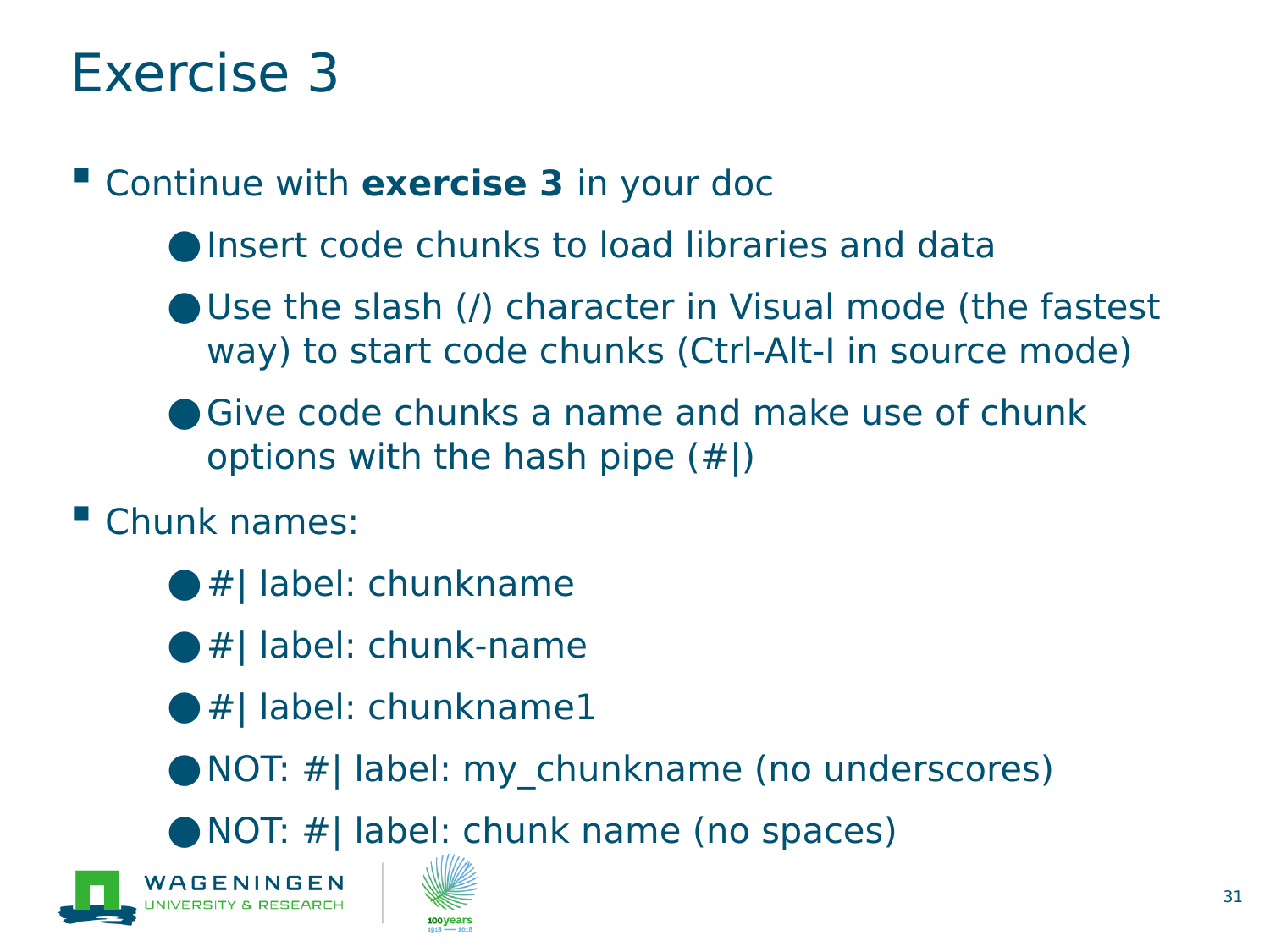

# Exercise 3
Continue with exercise 3 in your doc
Insert code chunks to load libraries and data
Use the slash (/) character in Visual mode (the fastest way) to start code chunks (Ctrl-Alt-I in source mode)
Give code chunks a name and make use of chunk options with the hash pipe (#|)
Chunk names:
#| label: chunkname
#| label: chunk-name
#| label: chunkname1
NOT: #| label: my_chunkname (no underscores)
NOT: #| label: chunk name (no spaces)

31